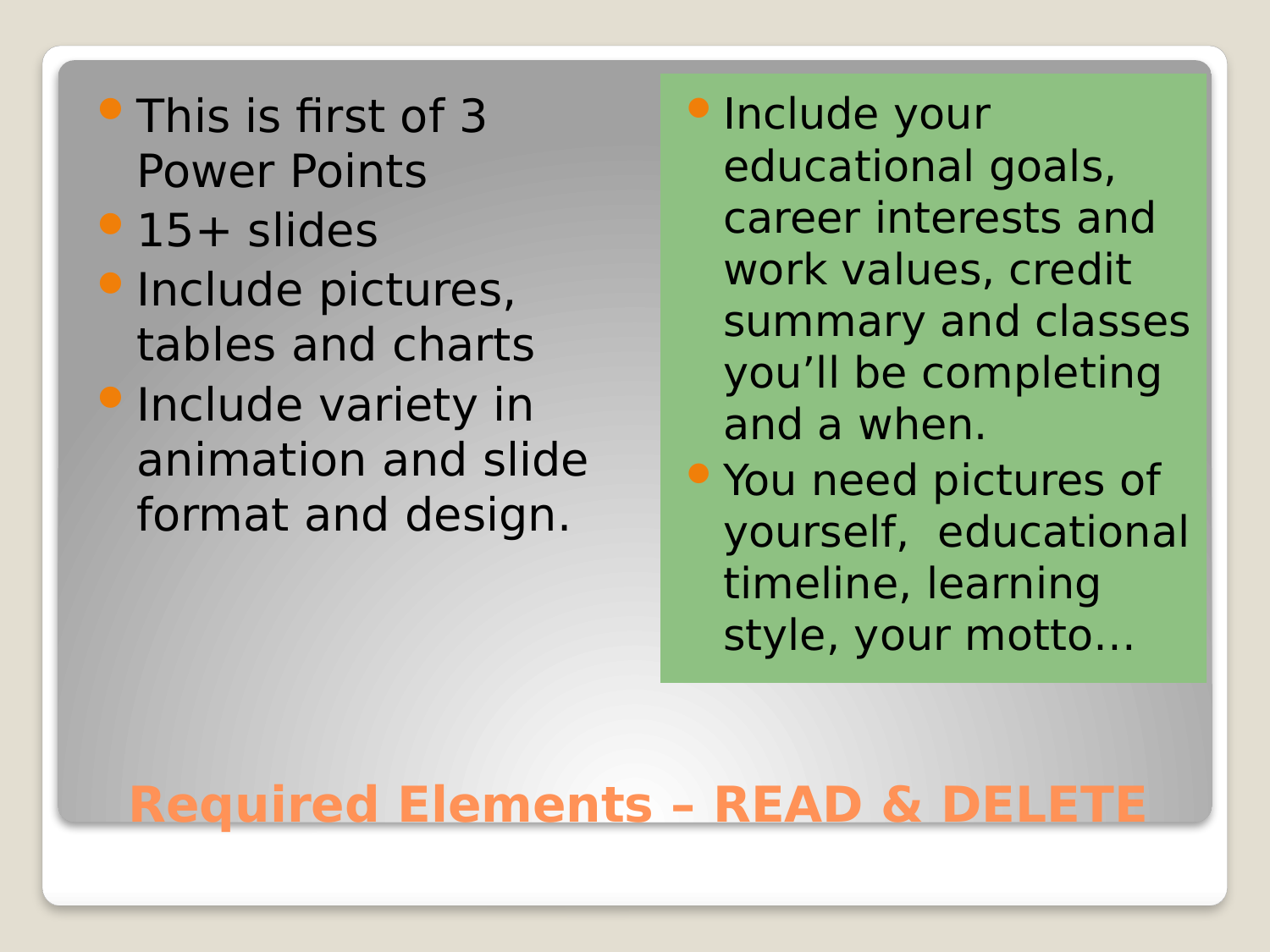

This is first of 3 Power Points
15+ slides
Include pictures, tables and charts
Include variety in animation and slide format and design.

Include your educational goals, career interests and work values, credit summary and classes you’ll be completing and a when.
You need pictures of yourself,  educational timeline, learning style, your motto…
# Required Elements – READ & DELETE